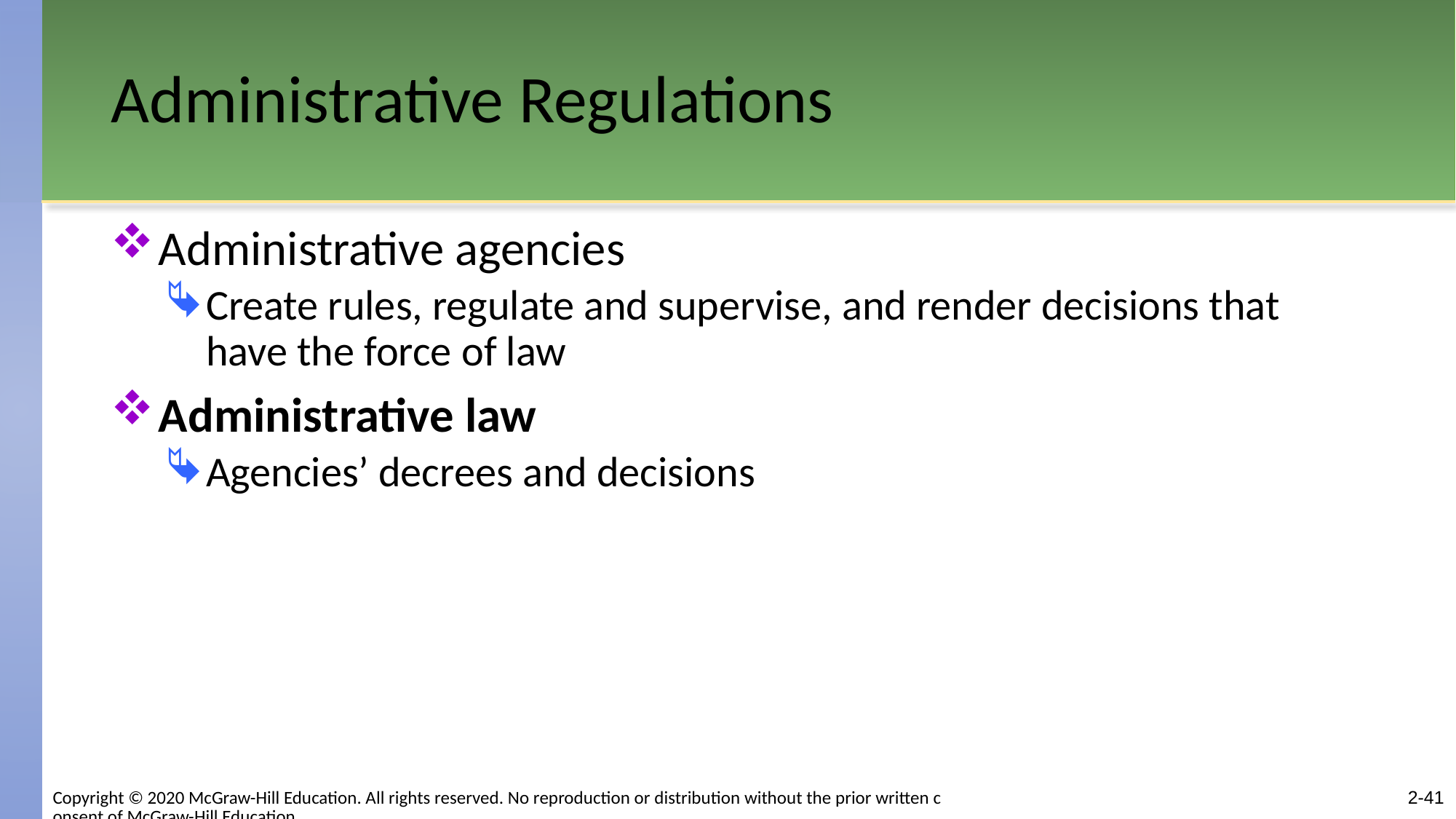

# Administrative Regulations
Administrative agencies
Create rules, regulate and supervise, and render decisions that have the force of law
Administrative law
Agencies’ decrees and decisions

2-41
Copyright © 2020 McGraw-Hill Education. All rights reserved. No reproduction or distribution without the prior written consent of McGraw-Hill Education.